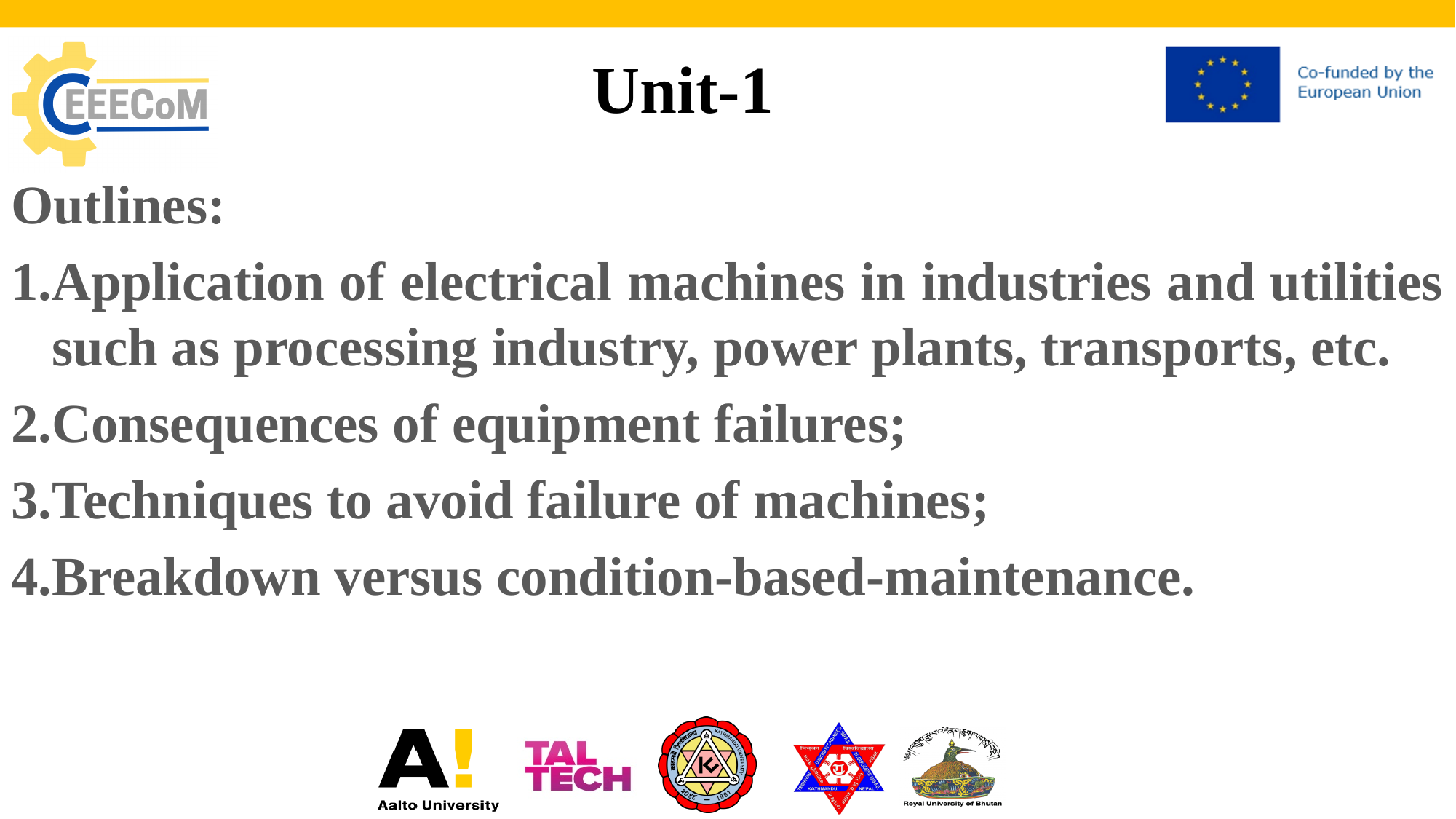

# Unit-1
Outlines:
Application of electrical machines in industries and utilities such as processing industry, power plants, transports, etc.
Consequences of equipment failures;
Techniques to avoid failure of machines;
Breakdown versus condition-based-maintenance.